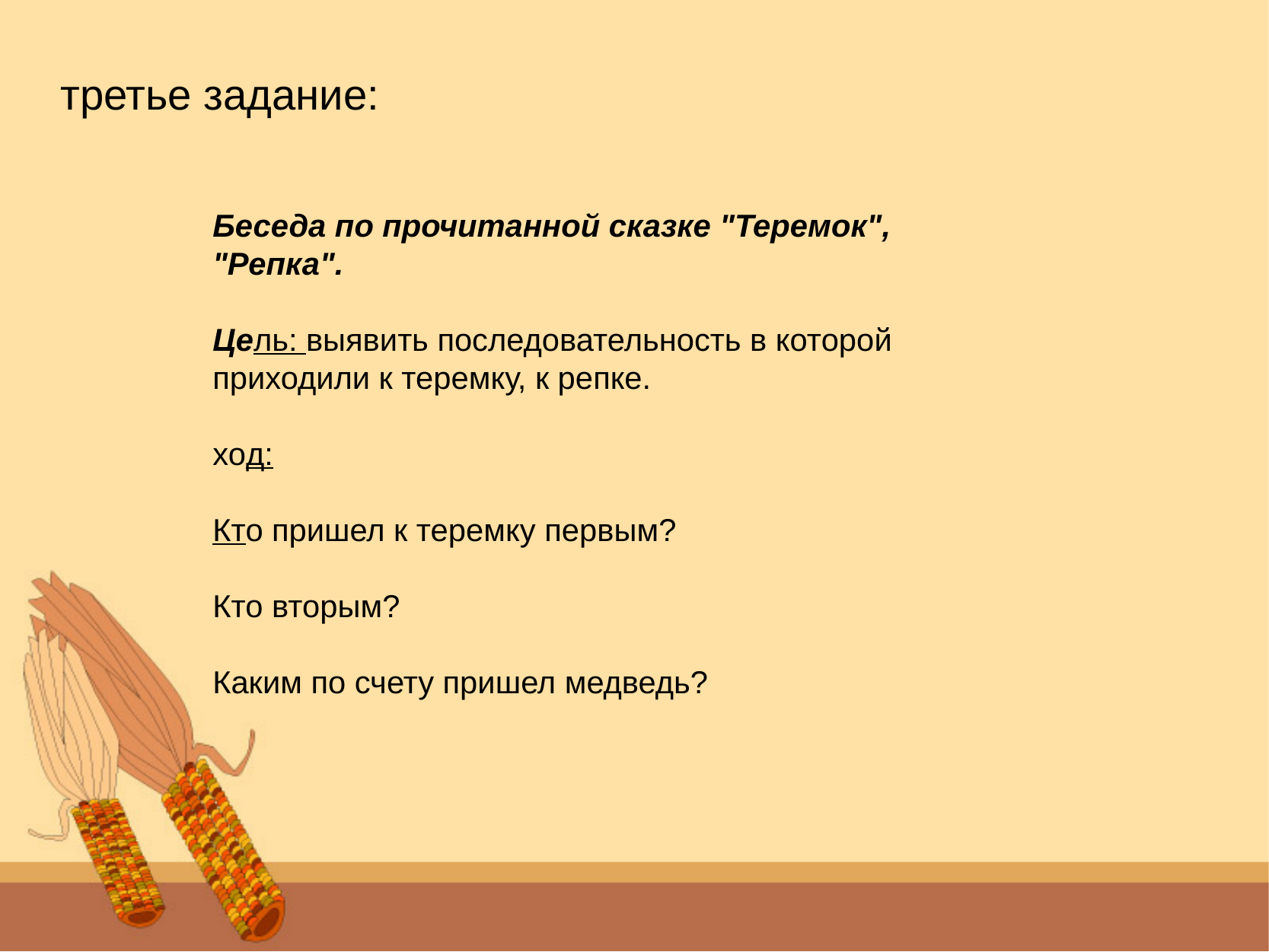

третье задание:
Беседа по прочитанной сказке "Теремок", "Репка".

Цель: выявить последовательность в которой приходили к теремку, к репке.

ход:

Кто пришел к теремку первым?

Кто вторым?

Каким по счету пришел медведь?